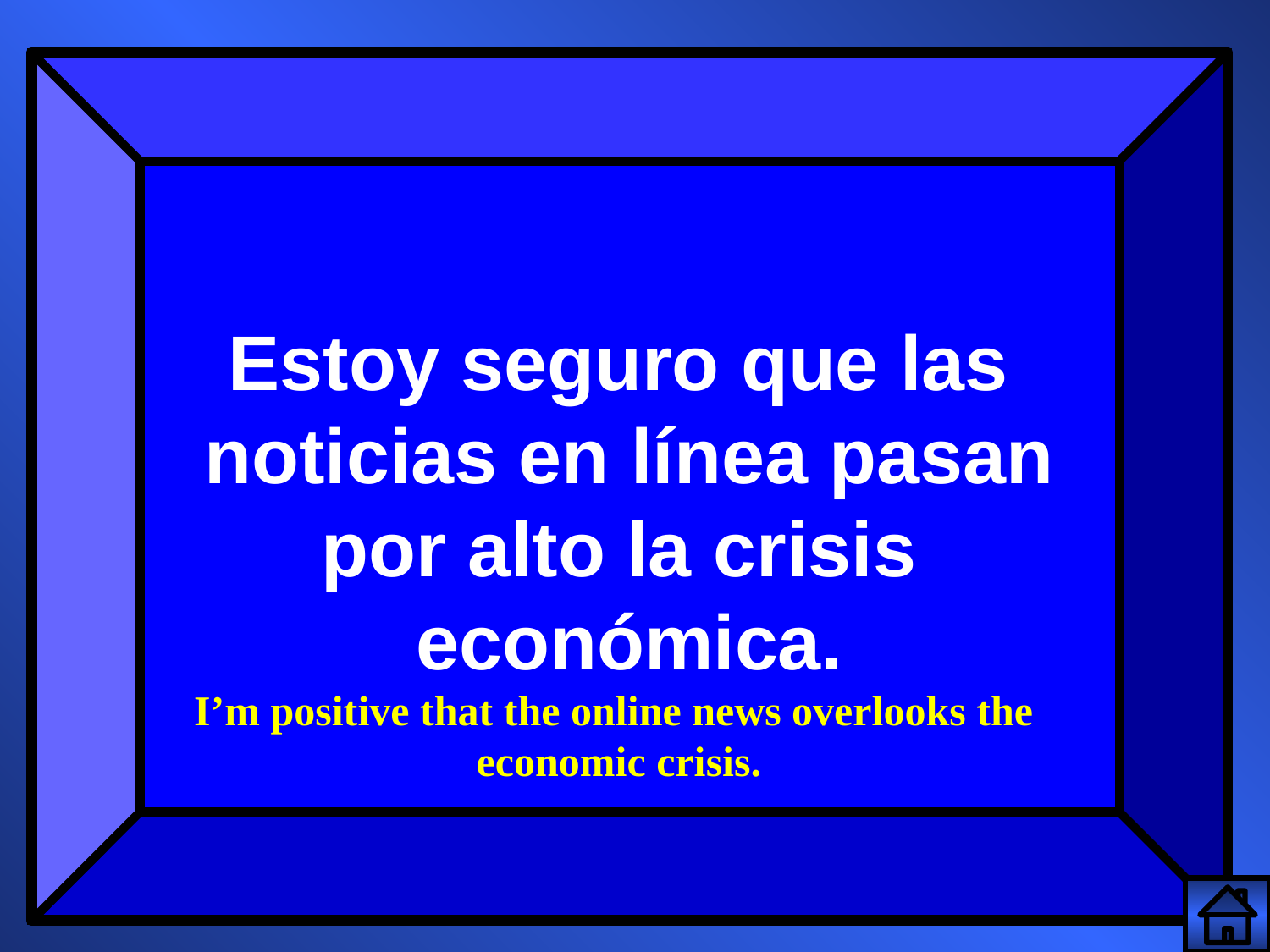

Estoy seguro que las
noticias en línea pasan
por alto la crisis
económica.

I’m positive that the online news overlooks the
economic crisis.